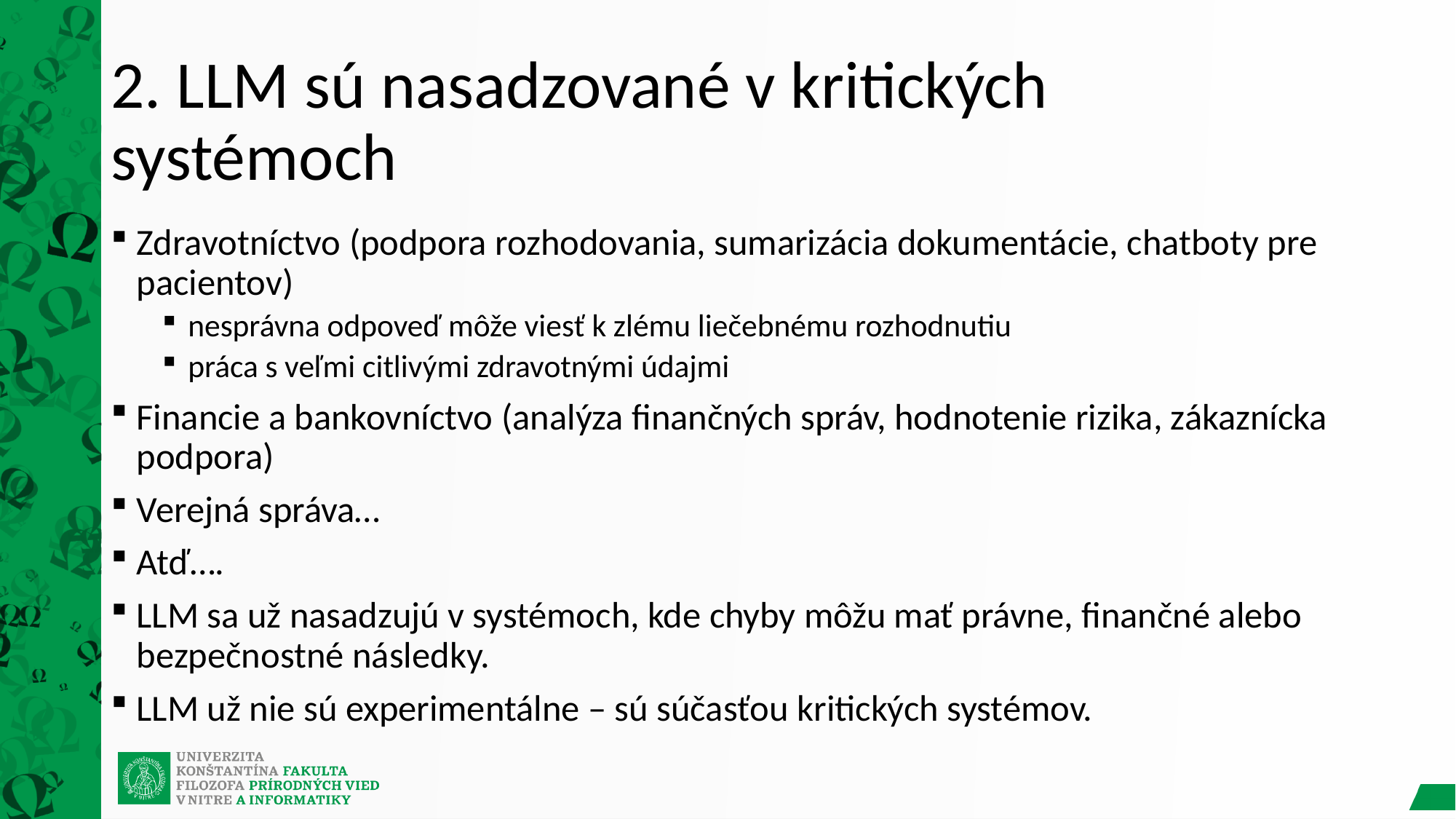

# 2. LLM sú nasadzované v kritických systémoch
Zdravotníctvo (podpora rozhodovania, sumarizácia dokumentácie, chatboty pre pacientov)
nesprávna odpoveď môže viesť k zlému liečebnému rozhodnutiu
práca s veľmi citlivými zdravotnými údajmi
Financie a bankovníctvo (analýza finančných správ, hodnotenie rizika, zákaznícka podpora)
Verejná správa…
Atď….
LLM sa už nasadzujú v systémoch, kde chyby môžu mať právne, finančné alebo bezpečnostné následky.
LLM už nie sú experimentálne – sú súčasťou kritických systémov.